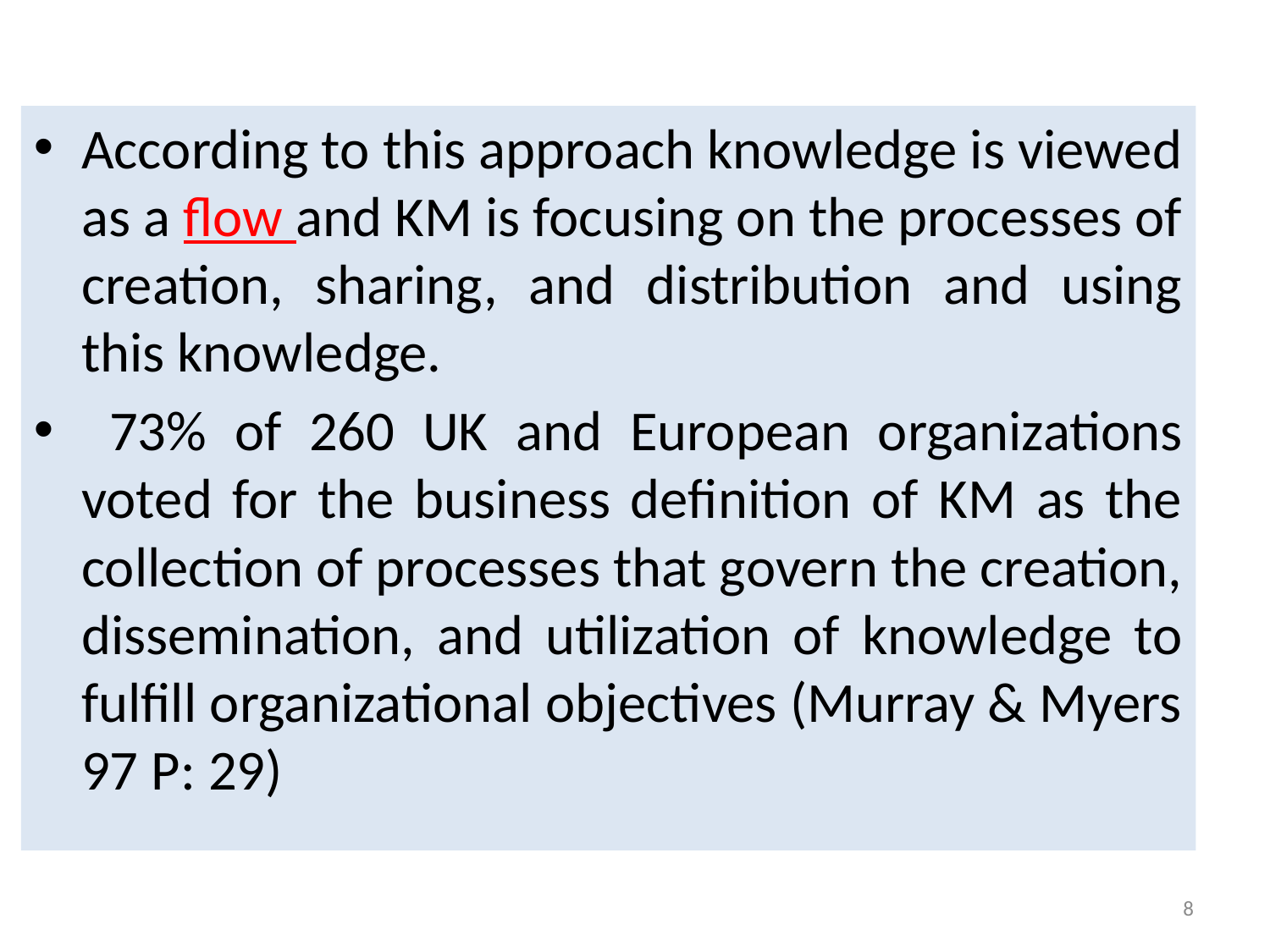

According to this approach knowledge is viewed as a flow and KM is focusing on the processes of creation, sharing, and distribution and using this knowledge.
 73% of 260 UK and European organizations voted for the business definition of KM as the collection of processes that govern the creation, dissemination, and utilization of knowledge to fulfill organizational objectives (Murray & Myers 97 P: 29)
8